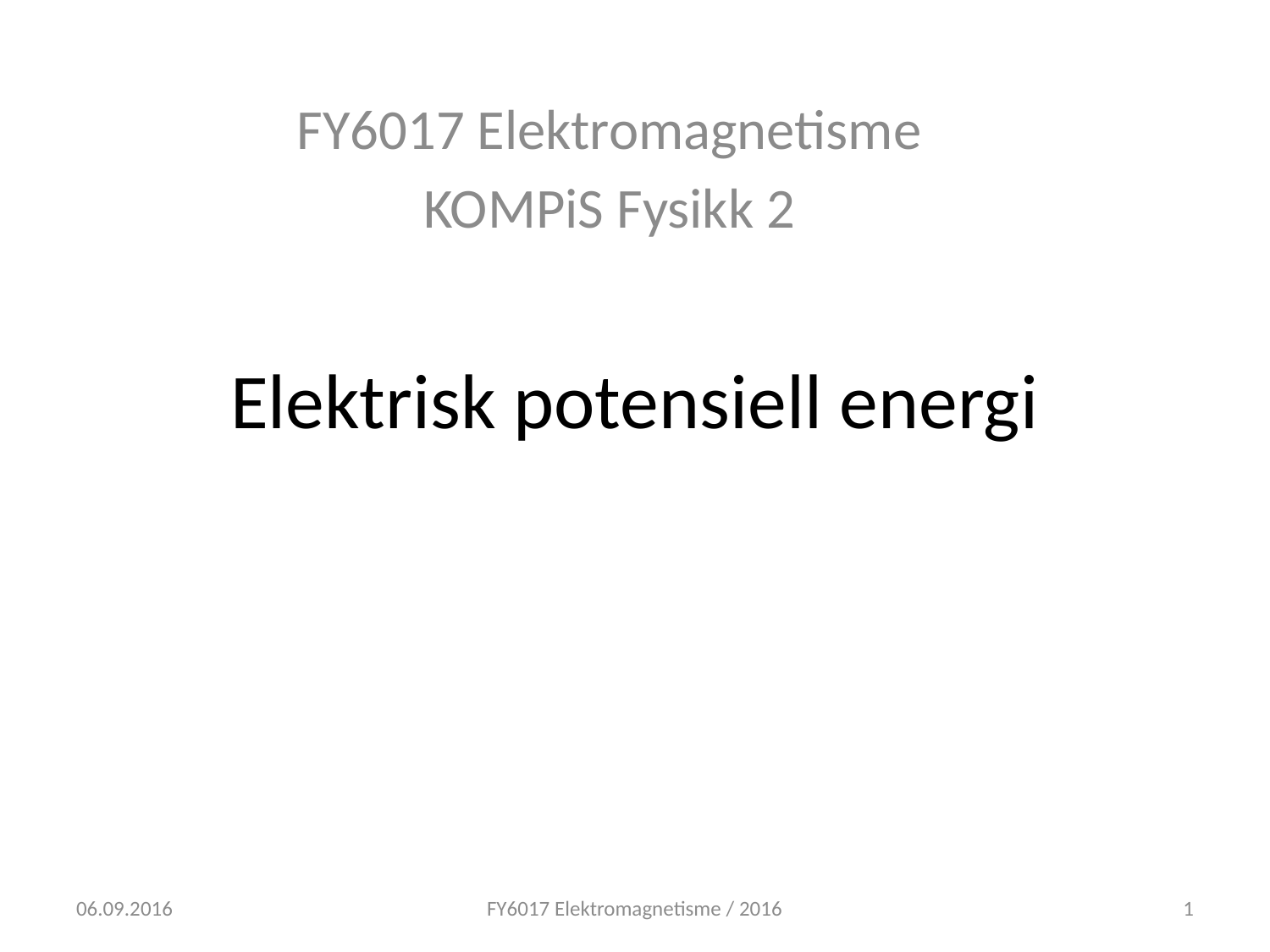

FY6017 Elektromagnetisme
KOMPiS Fysikk 2
# Elektrisk potensiell energi
06.09.2016
FY6017 Elektromagnetisme / 2016
1